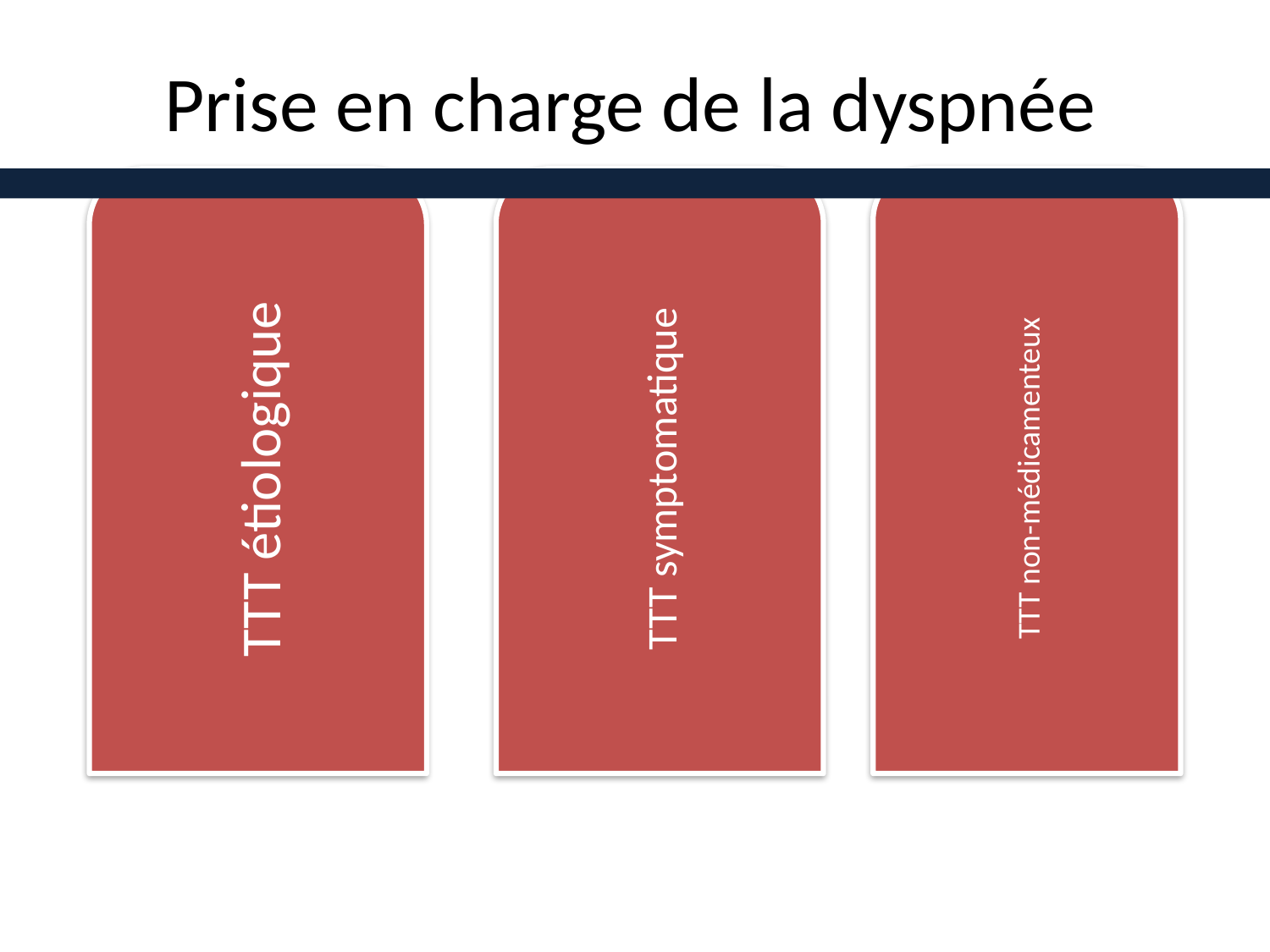

# Prise en charge de la dyspnée

TTT étiologique
TTT symptomatique
TTT non-médicamenteux